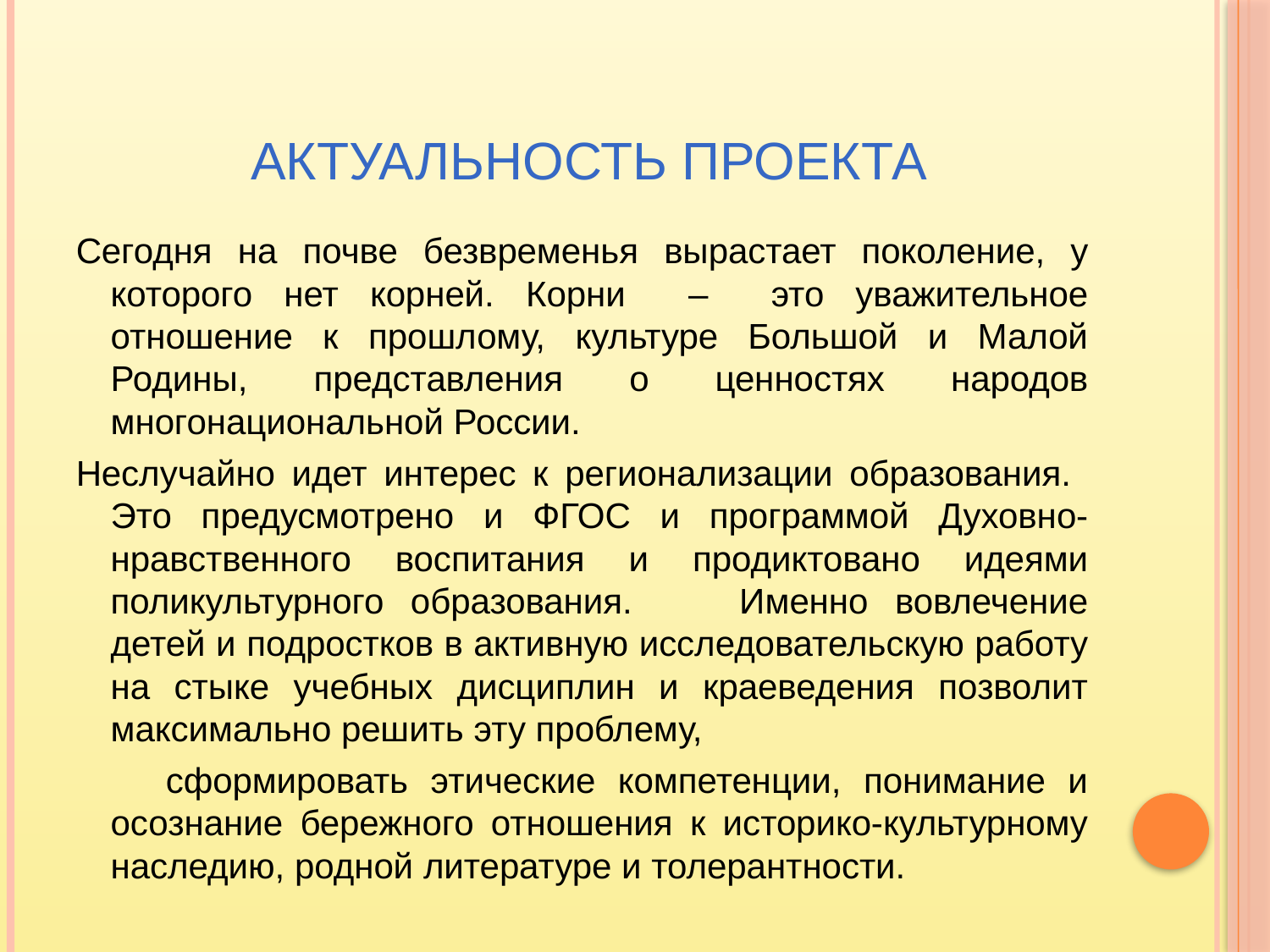

# Актуальность проекта
Сегодня на почве безвременья вырастает поколение, у которого нет корней. Корни  –  это уважительное отношение к прошлому, культуре Большой и Малой Родины, представления о ценностях народов многонациональной России.
Неслучайно идет интерес к регионализации образования.  Это предусмотрено и ФГОС и программой Духовно-нравственного воспитания и продиктовано идеями поликультурного образования.    Именно вовлечение детей и подростков в активную исследовательскую работу на стыке учебных дисциплин и краеведения позволит максимально решить эту проблему,
    сформировать этические компетенции, понимание и осознание бережного отношения к историко-культурному наследию, родной литературе и толерантности.